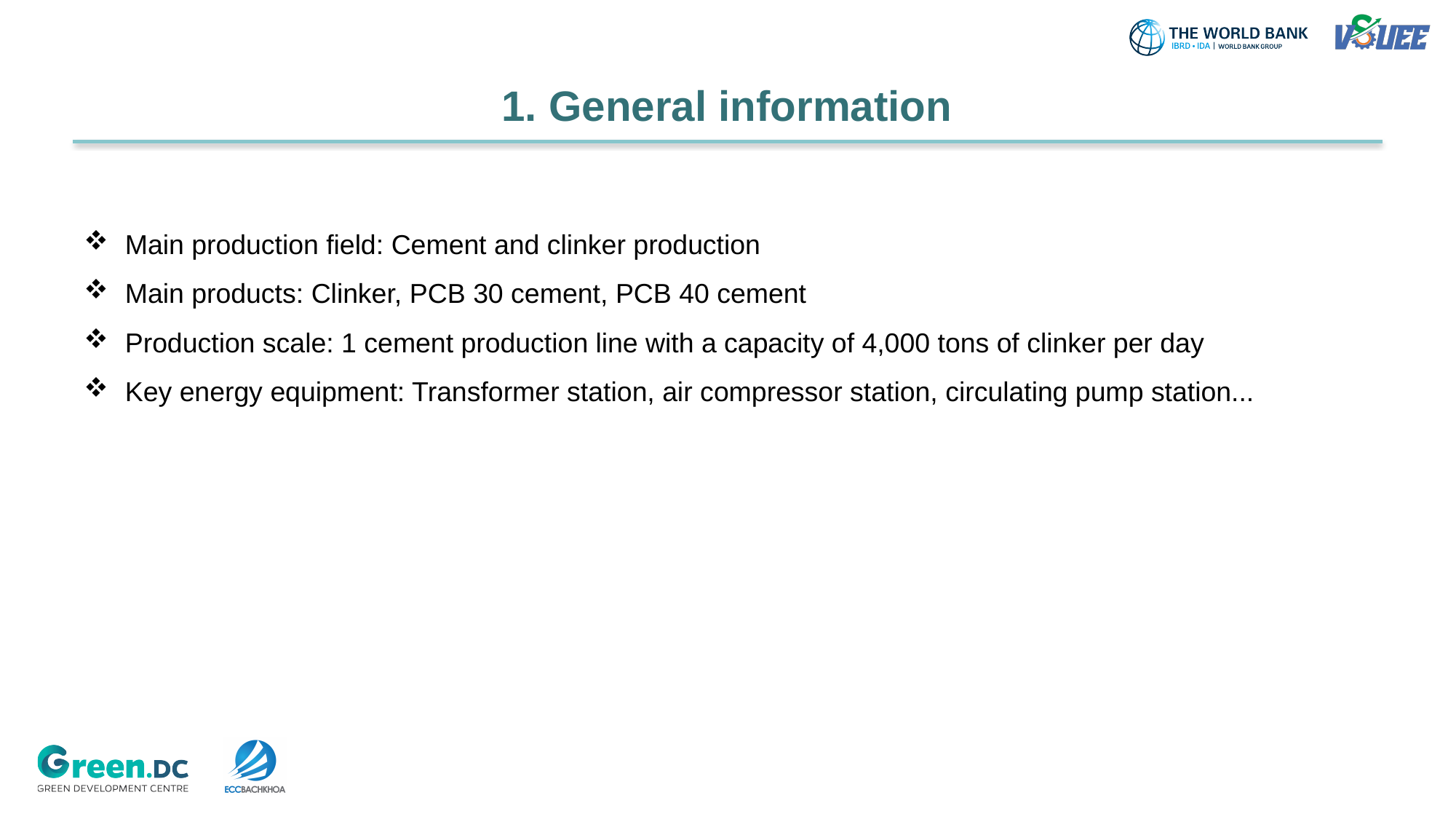

# 1. General information

Main production field: Cement and clinker production
Main products: Clinker, PCB 30 cement, PCB 40 cement
Production scale: 1 cement production line with a capacity of 4,000 tons of clinker per day
Key energy equipment: Transformer station, air compressor station, circulating pump station...